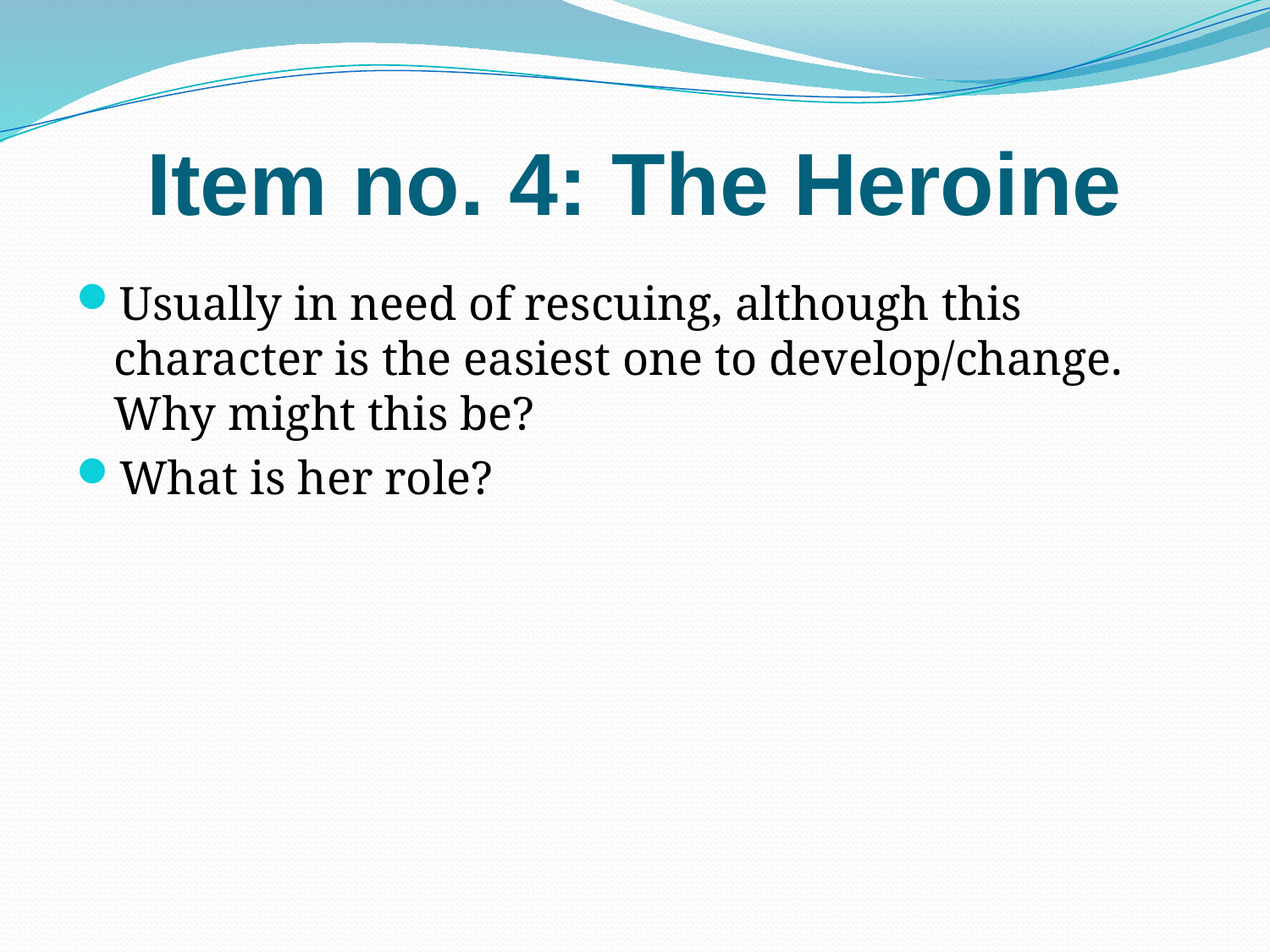

# Item no. 4: The Heroine
Usually in need of rescuing, although this character is the easiest one to develop/change. Why might this be?
What is her role?